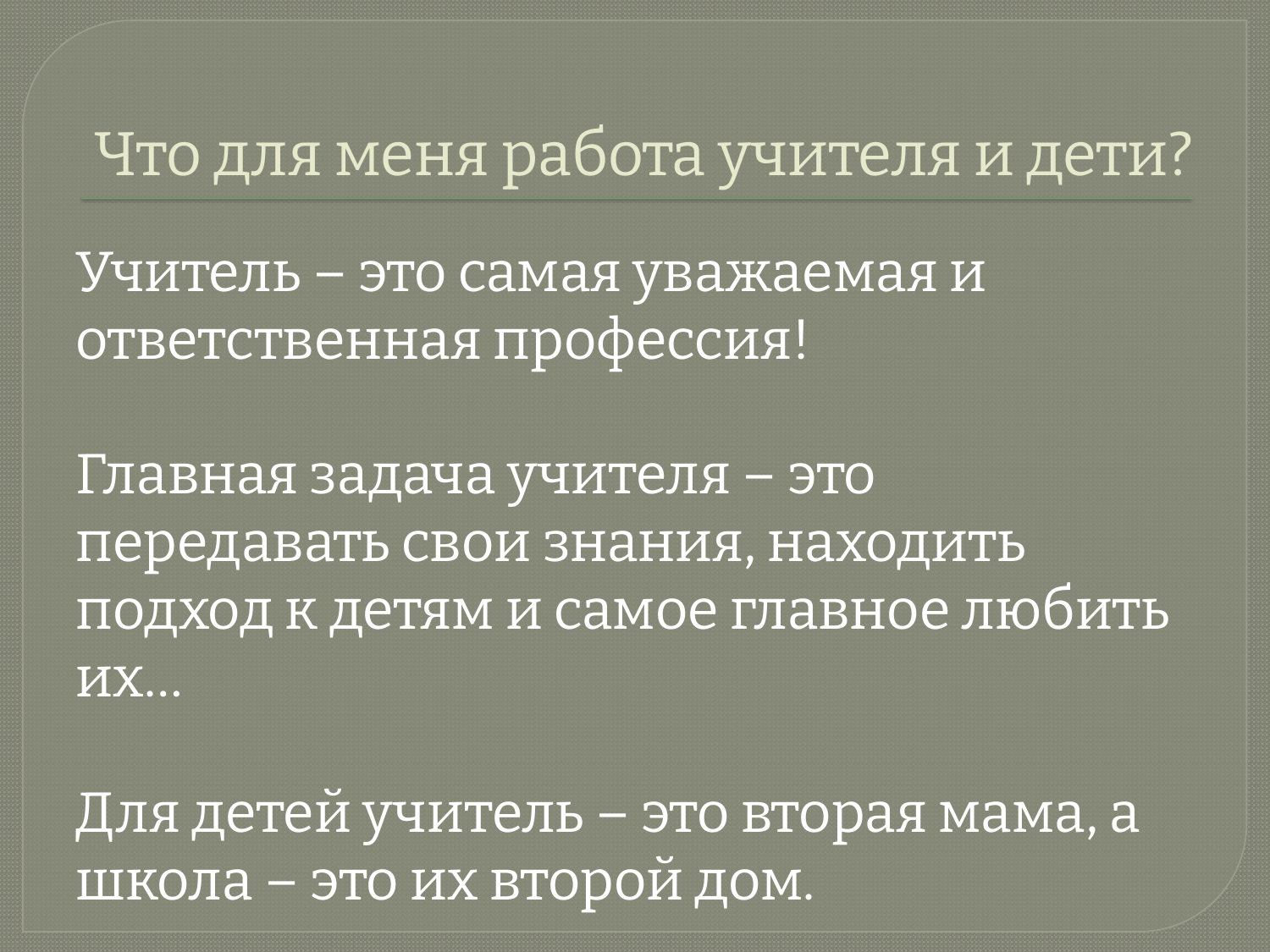

# Что для меня работа учителя и дети?
Учитель – это самая уважаемая и ответственная профессия!

Главная задача учителя – это передавать свои знания, находить подход к детям и самое главное любить их…

Для детей учитель – это вторая мама, а школа – это их второй дом.